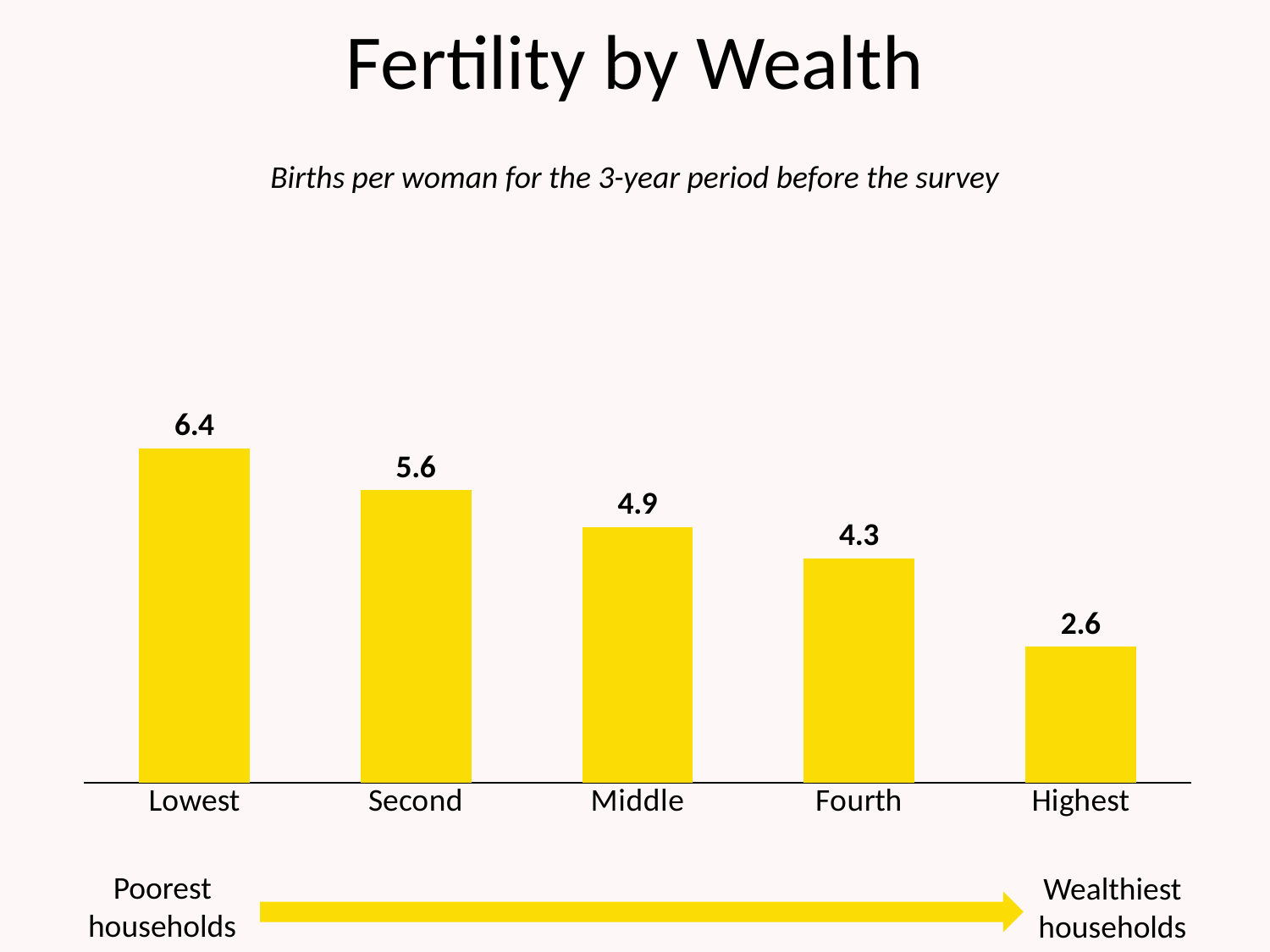

# Fertility by Wealth
Births per woman for the 3-year period before the survey

### Chart

| Category | Series 1 |
|---|---|
| Lowest | 6.4 |
| Second | 5.6 |
| Middle | 4.9 |
| Fourth | 4.3 |
| Highest | 2.6 |
Poorest
households
Wealthiest
households